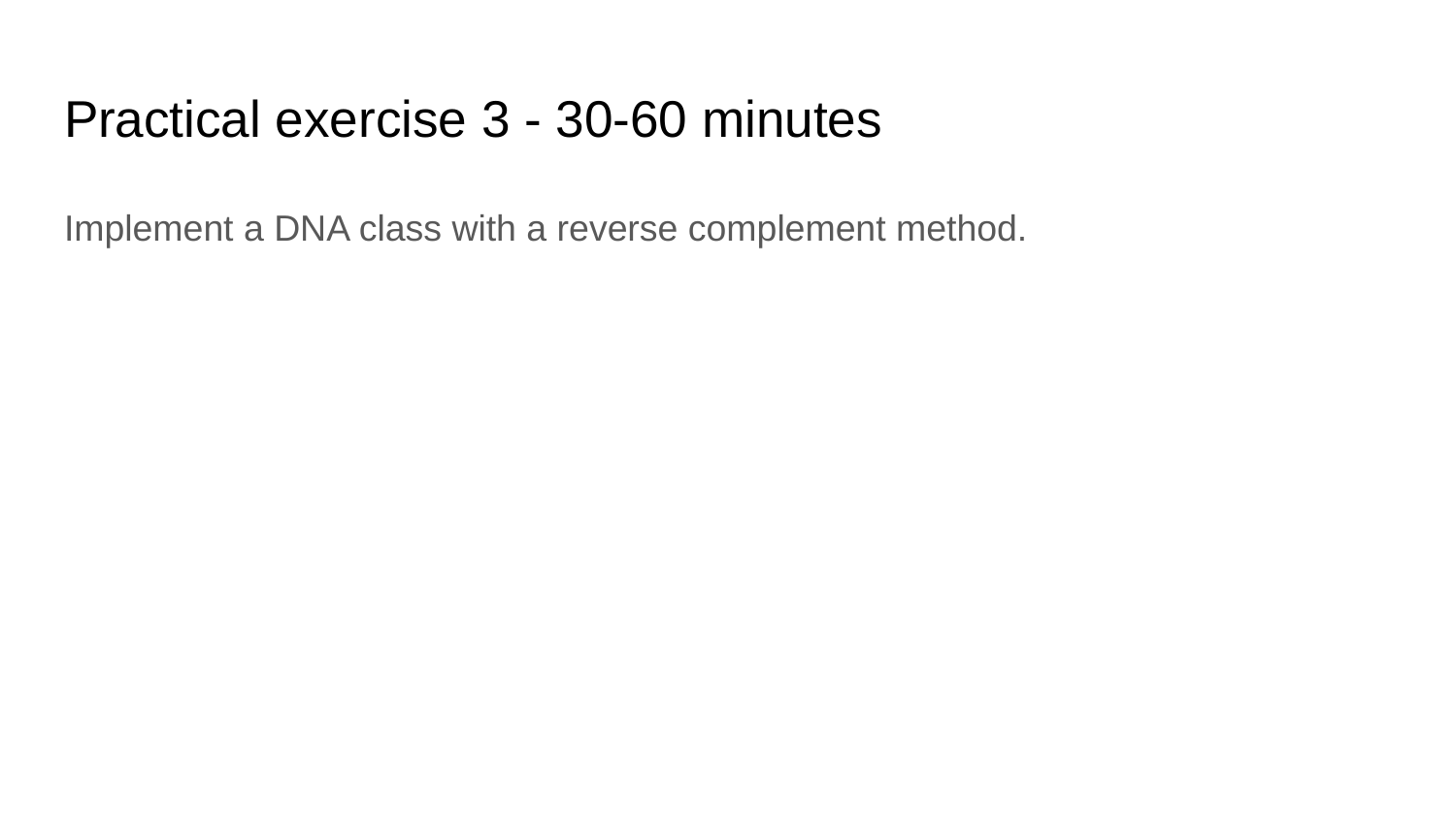

# Practical exercise 3 - 30-60 minutes
Implement a DNA class with a reverse complement method.